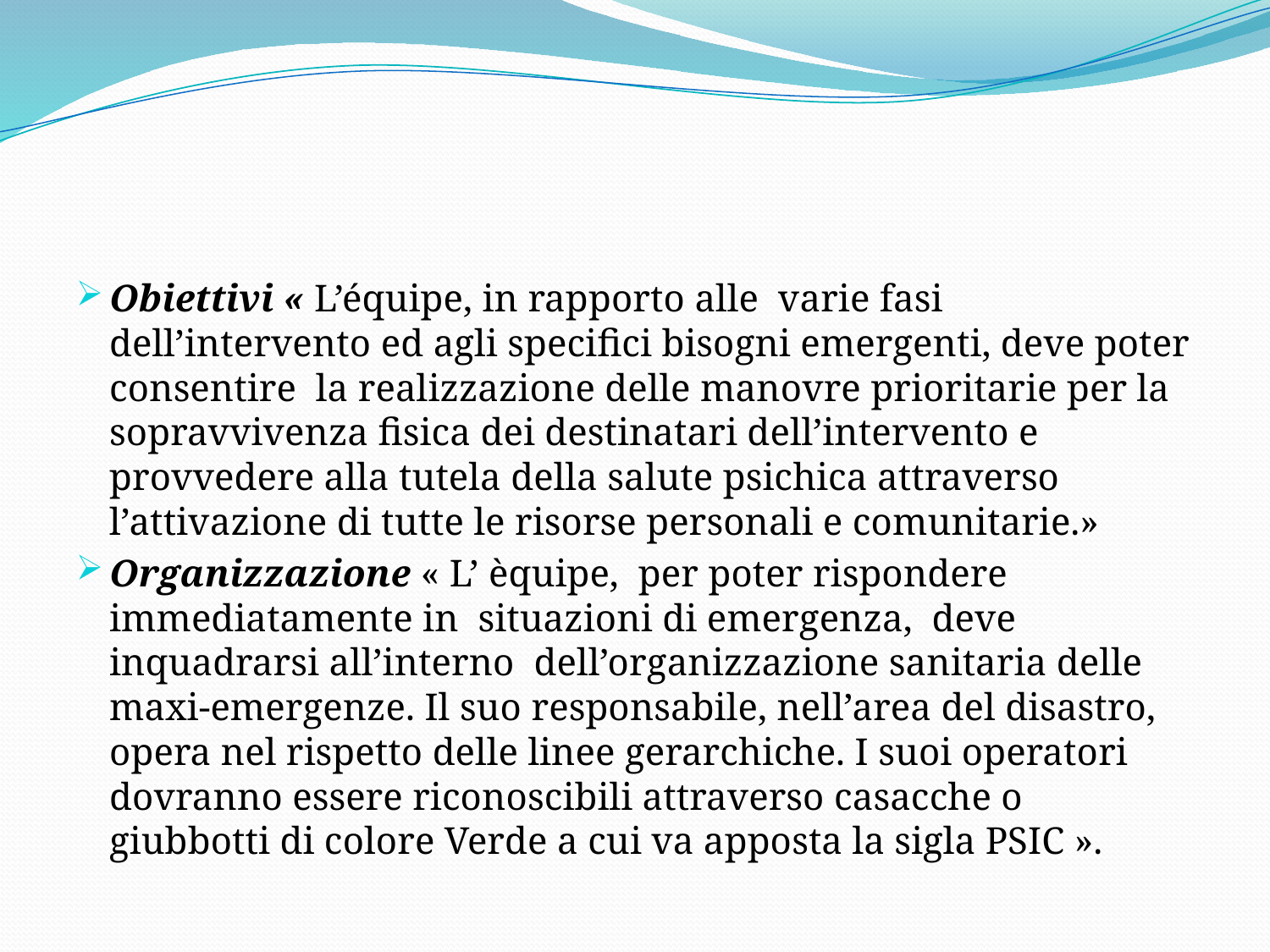

#
Obiettivi « L’équipe, in rapporto alle  varie fasi dell’intervento ed agli specifici bisogni emergenti, deve poter consentire  la realizzazione delle manovre prioritarie per la sopravvivenza fisica dei destinatari dell’intervento e provvedere alla tutela della salute psichica attraverso  l’attivazione di tutte le risorse personali e comunitarie.»
Organizzazione « L’ èquipe,  per poter rispondere immediatamente in  situazioni di emergenza,  deve inquadrarsi all’interno  dell’organizzazione sanitaria delle maxi-emergenze. Il suo responsabile, nell’area del disastro, opera nel rispetto delle linee gerarchiche. I suoi operatori dovranno essere riconoscibili attraverso casacche o giubbotti di colore Verde a cui va apposta la sigla PSIC ».